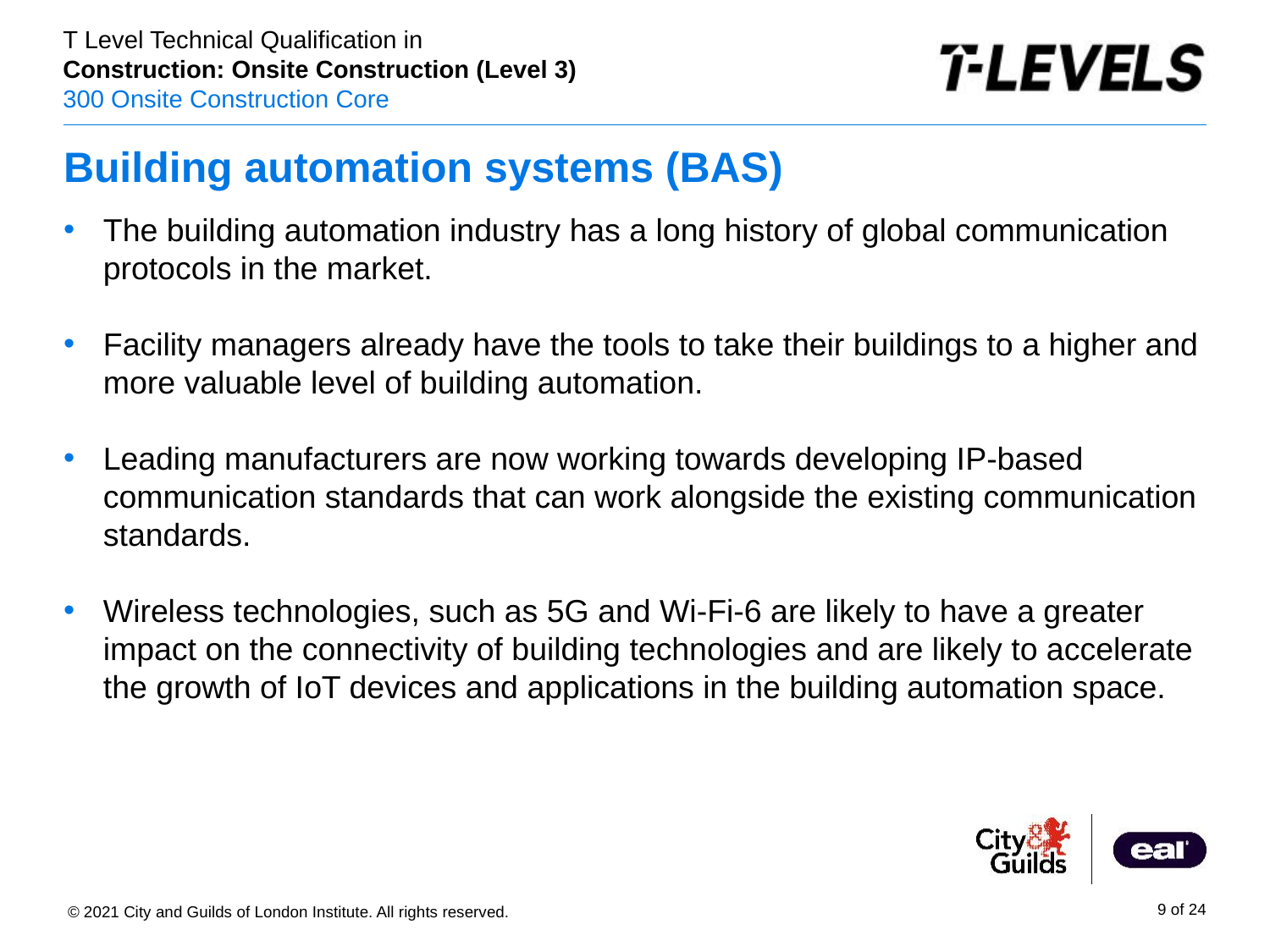

# Building automation systems (BAS)
The building automation industry has a long history of global communication protocols in the market.

Facility managers already have the tools to take their buildings to a higher and more valuable level of building automation.

Leading manufacturers are now working towards developing IP-based communication standards that can work alongside the existing communication standards.

Wireless technologies, such as 5G and Wi-Fi-6 are likely to have a greater impact on the connectivity of building technologies and are likely to accelerate the growth of IoT devices and applications in the building automation space.